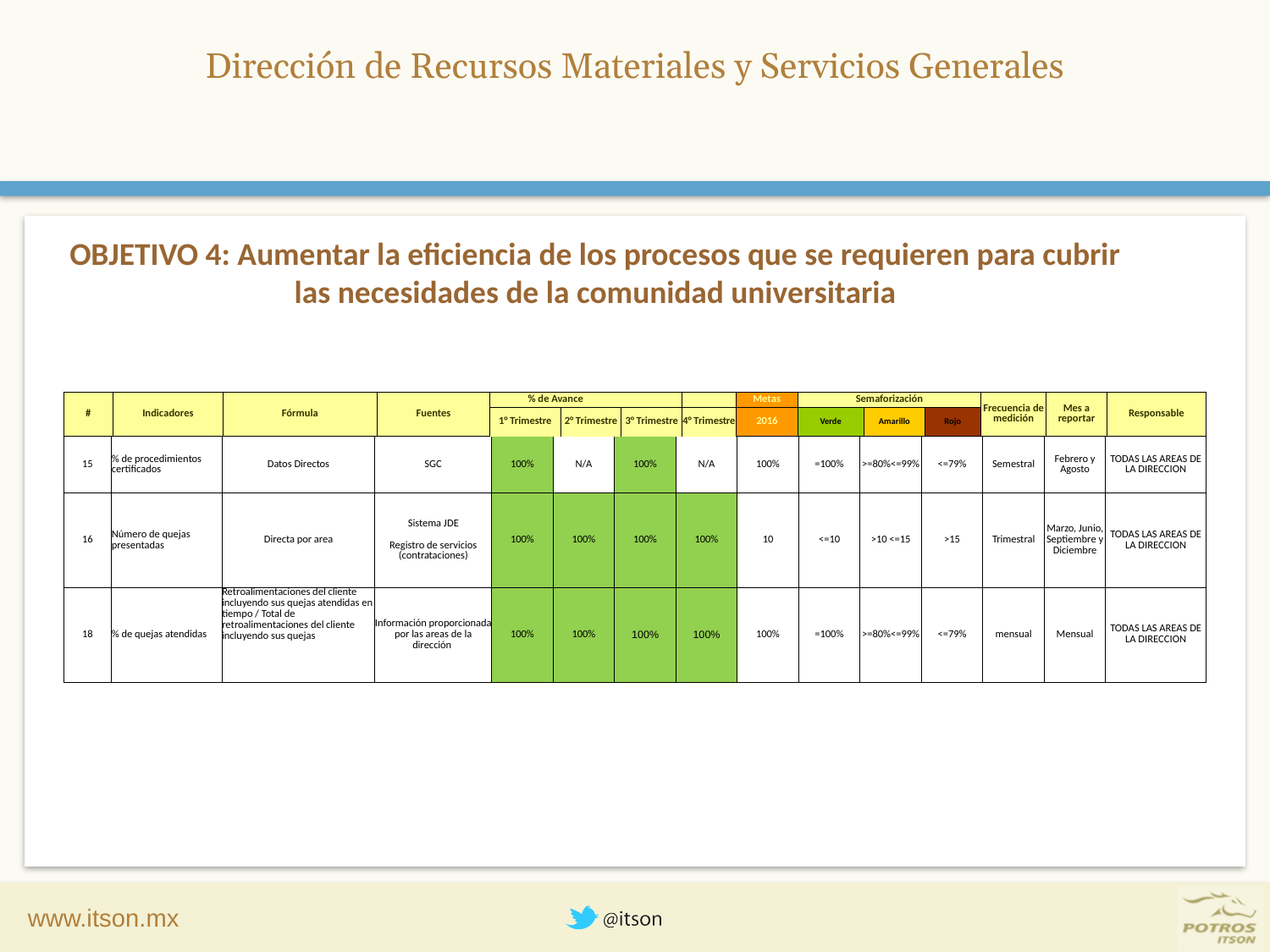

# Dirección de Recursos Materiales y Servicios Generales
OBJETIVO 4: Aumentar la eficiencia de los procesos que se requieren para cubrir las necesidades de la comunidad universitaria
| # | Indicadores | Fórmula | Fuentes | % de Avance |  |  |  | Metas | Semaforización |  |  | Frecuencia de medición | Mes a reportar | Responsable |
| --- | --- | --- | --- | --- | --- | --- | --- | --- | --- | --- | --- | --- | --- | --- |
|  |  |  |  | 1° Trimestre | 2° Trimestre | 3° Trimestre | 4° Trimestre | 2016 | Verde | Amarillo | Rojo |  |  |  |
| 15 | % de procedimientos certificados | Datos Directos | SGC | 100% | N/A | 100% | N/A | 100% | =100% | >=80%<=99% | <=79% | Semestral | Febrero y Agosto | TODAS LAS AREAS DE LA DIRECCION |
| --- | --- | --- | --- | --- | --- | --- | --- | --- | --- | --- | --- | --- | --- | --- |
| 16 | Número de quejas presentadas | Directa por area | Sistema JDE Registro de servicios (contrataciones) | 100% | 100% | 100% | 100% | 10 | <=10 | >10 <=15 | >15 | Trimestral | Marzo, Junio, Septiembre y Diciembre | TODAS LAS AREAS DE LA DIRECCION |
| 18 | % de quejas atendidas | Retroalimentaciones del cliente incluyendo sus quejas atendidas en tiempo / Total de retroalimentaciones del cliente incluyendo sus quejas | Información proporcionada por las areas de la dirección | 100% | 100% | 100% | 100% | 100% | =100% | >=80%<=99% | <=79% | mensual | Mensual | TODAS LAS AREAS DE LA DIRECCION |